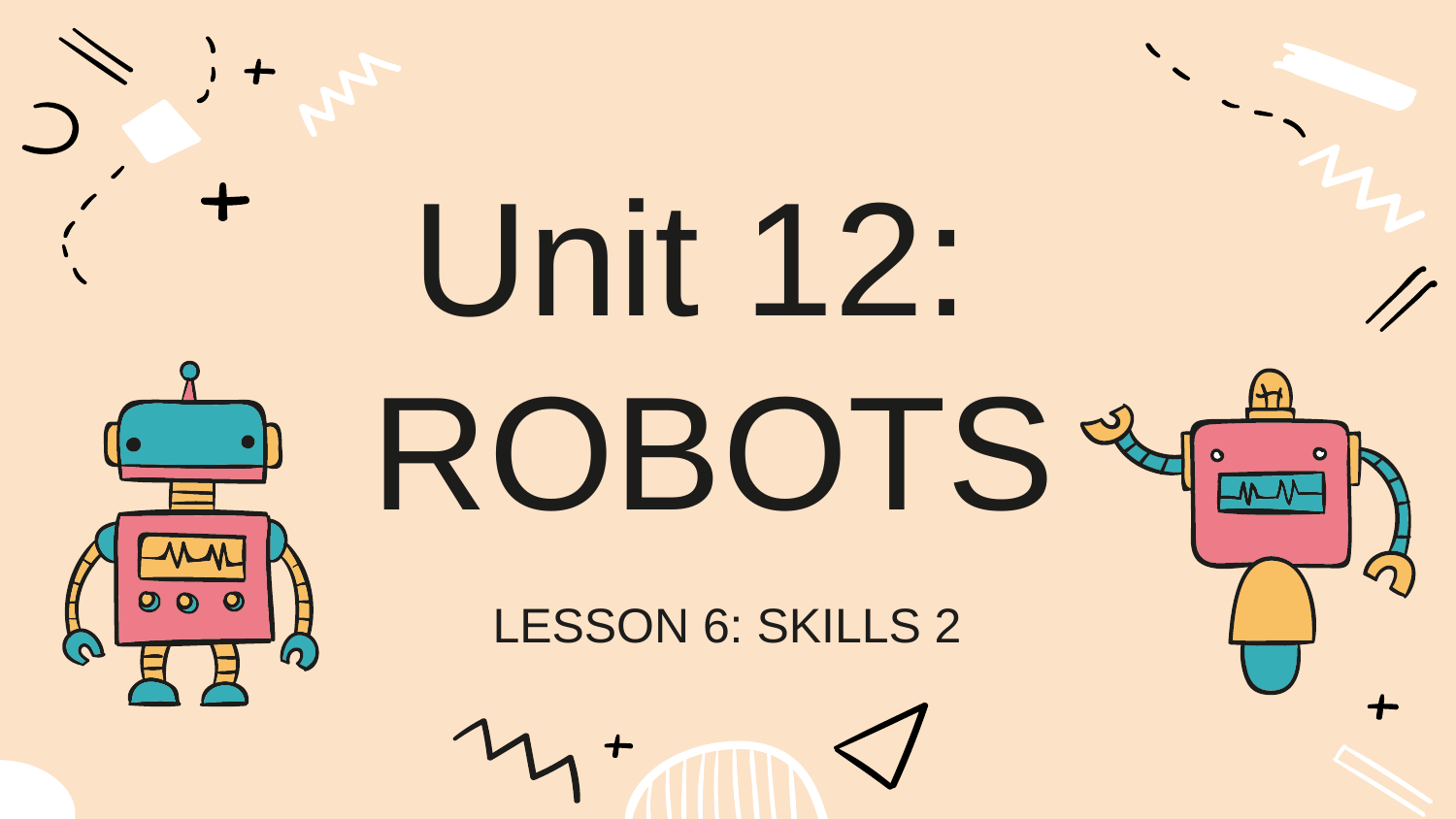

# Unit 12: ROBOTS

LESSON 6: SKILLS 2